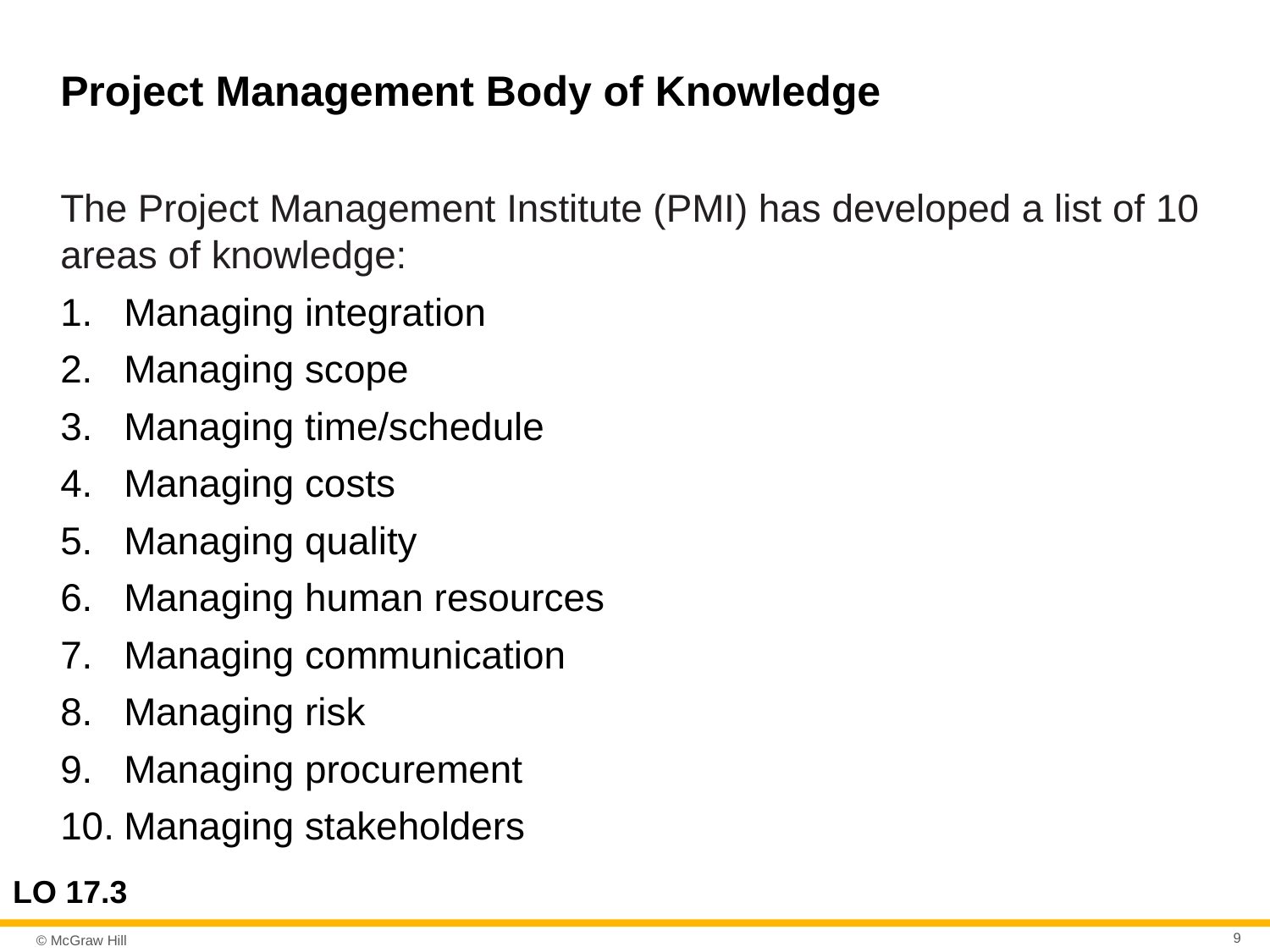

# Project Management Body of Knowledge
The Project Management Institute (PMI) has developed a list of 10 areas of knowledge:
Managing integration
Managing scope
Managing time/schedule
Managing costs
Managing quality
Managing human resources
Managing communication
Managing risk
Managing procurement
Managing stakeholders
LO 17.3